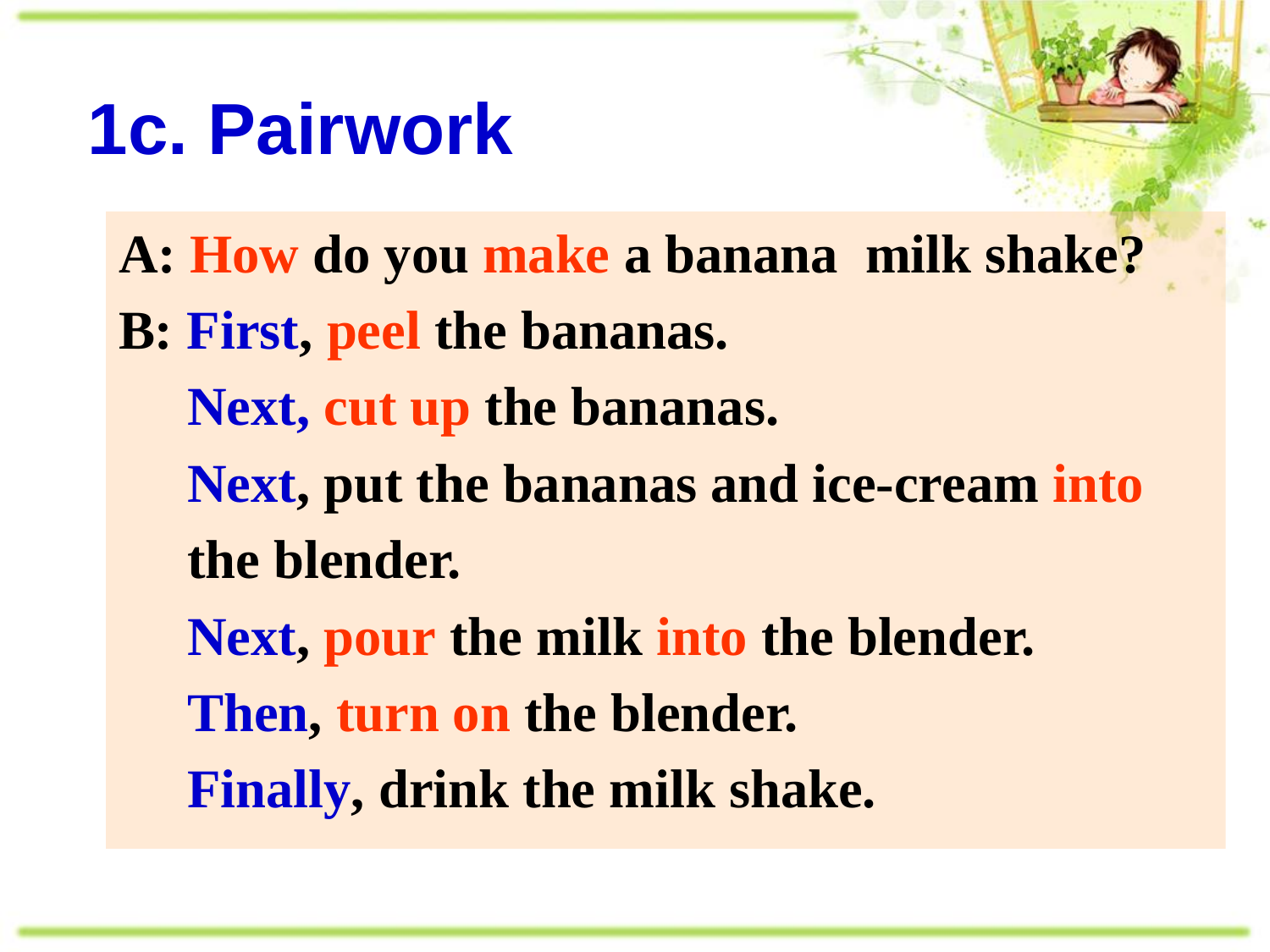

1c. Pairwork
A: How do you make a banana  milk shake?
B: First, peel the bananas.
     Next, cut up the bananas.
     Next, put the bananas and ice-cream into
     the blender.
     Next, pour the milk into the blender.
     Then, turn on the blender.
     Finally, drink the milk shake.